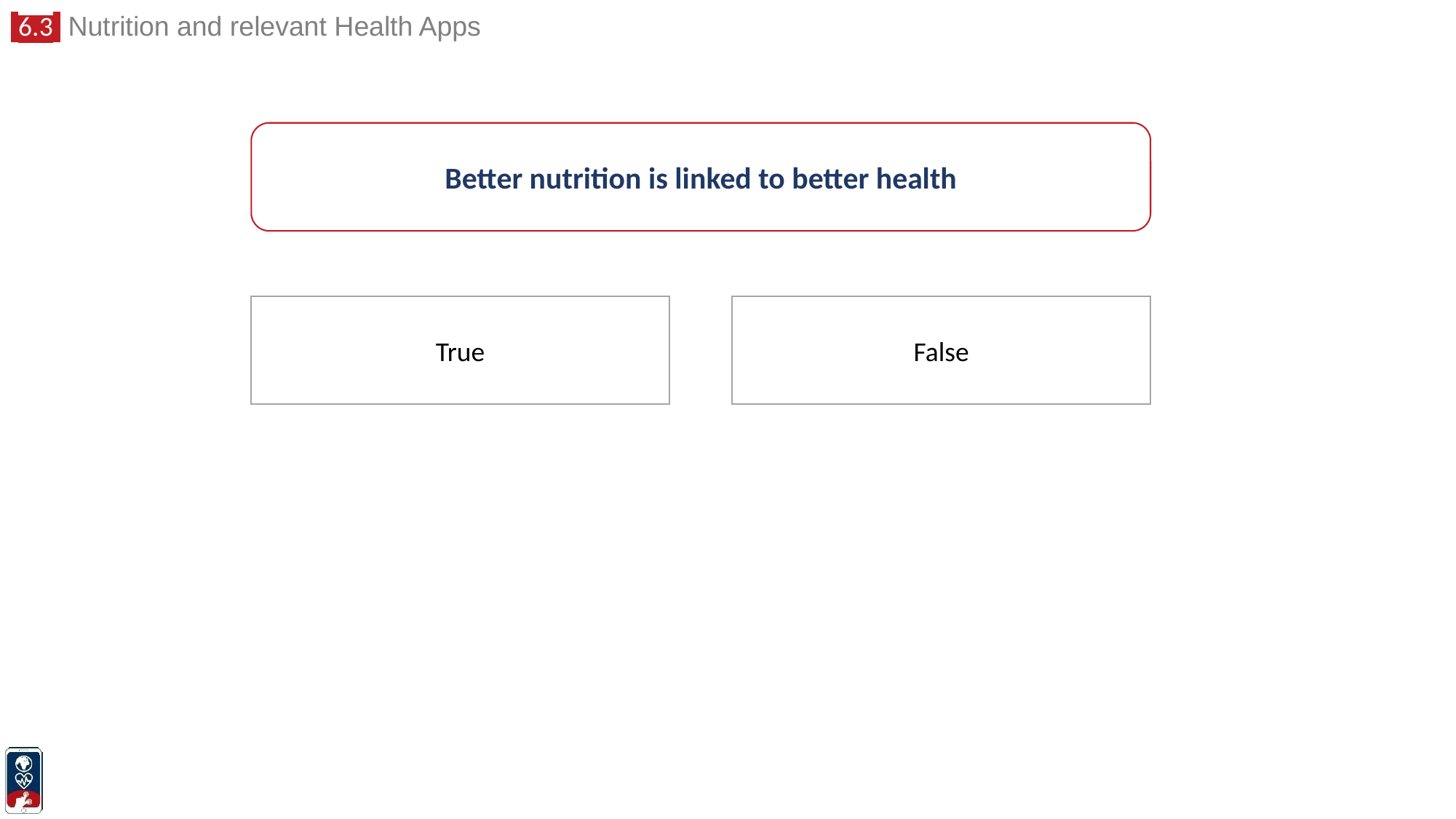

Better nutrition is linked to better health
False
True